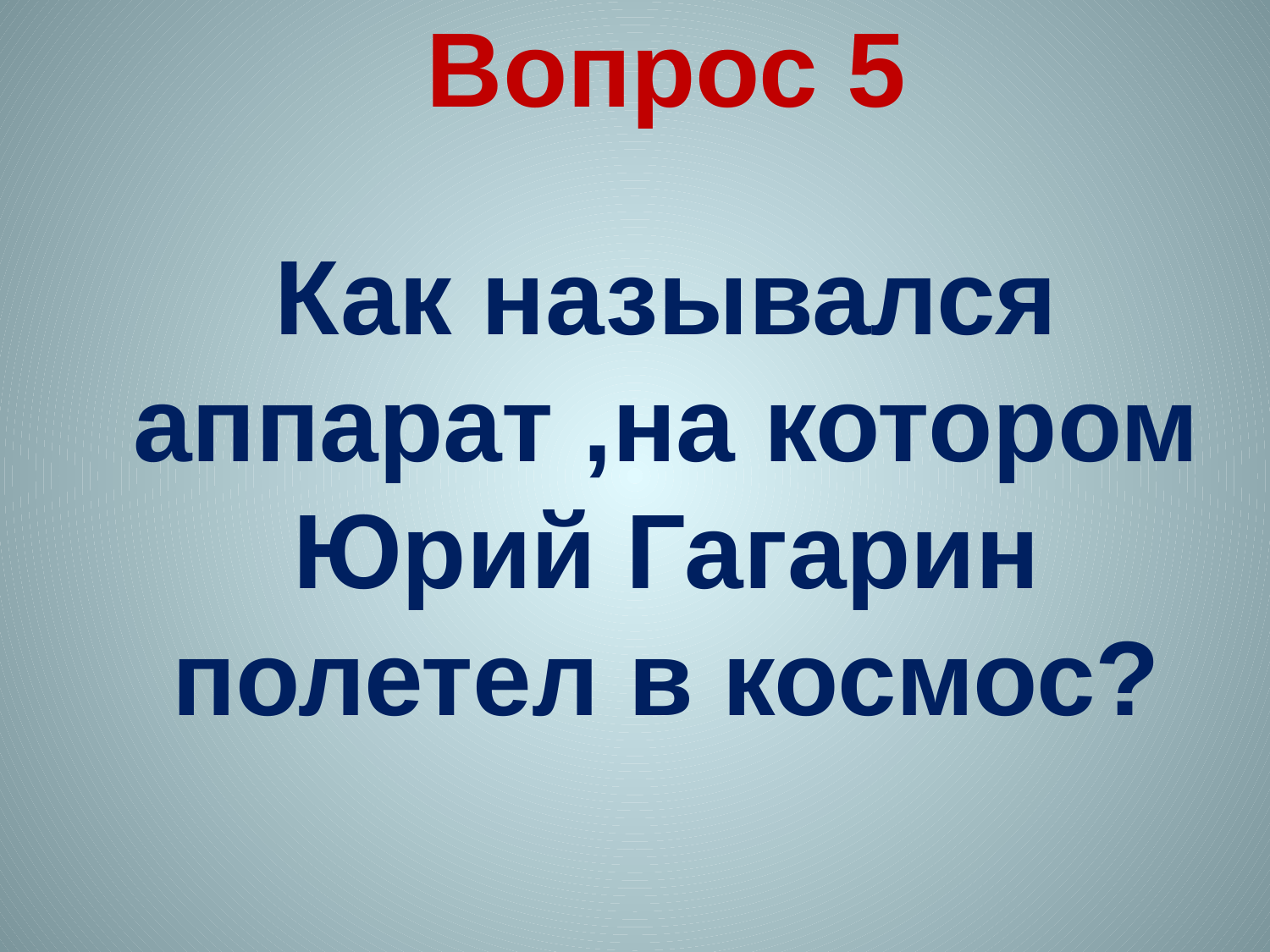

# Вопрос 5 Как назывался аппарат ,на котором Юрий Гагарин полетел в космос?